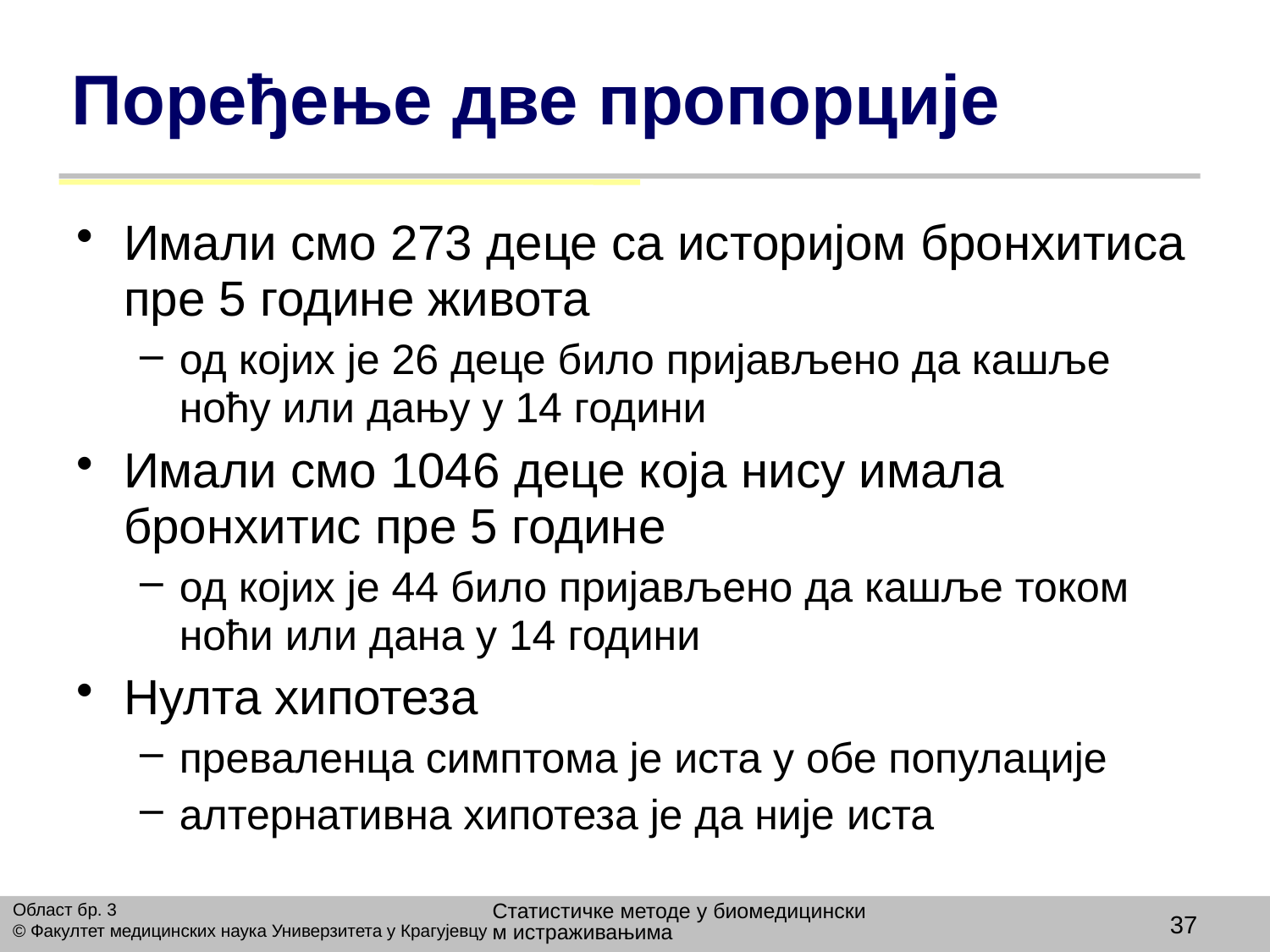

# Поређење две пропорције
Имали смо 273 деце са историјом бронхитиса пре 5 године живота
од којих је 26 деце било пријављено да кашље ноћу или дању у 14 години
Имали смо 1046 деце која нису имала бронхитис пре 5 године
од којих је 44 било пријављено да кашље током ноћи или дана у 14 години
Нулта хипотеза
преваленца симптома је иста у обе популације
алтернативна хипотеза је да није иста
Статистичке методе у биомедицинским истраживањима
Област бр. 3
© Факултет медицинских наука Универзитета у Крагујевцу
37